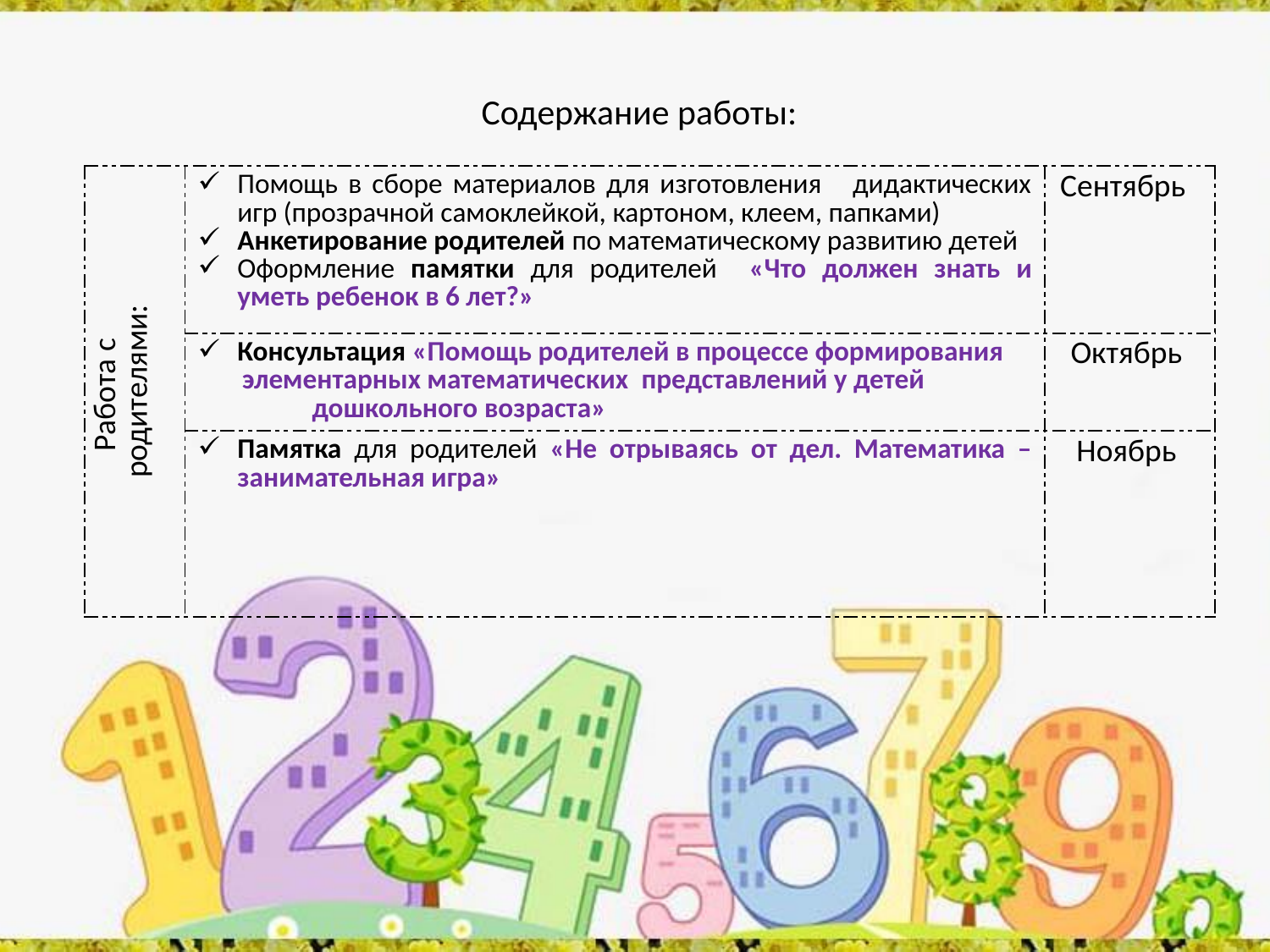

# Содержание работы:
| Работа с родителями: | Помощь в сборе материалов для изготовления дидактических игр (прозрачной самоклейкой, картоном, клеем, папками) Анкетирование родителей по математическому развитию детей Оформление памятки для родителей «Что должен знать и уметь ребенок в 6 лет?» | Сентябрь |
| --- | --- | --- |
|  | Консультация «Помощь родителей в процессе формирования элементарных математических  представлений у детей дошкольного возраста» | Октябрь |
|  | Памятка для родителей «Не отрываясь от дел. Математика – занимательная игра» | Ноябрь |